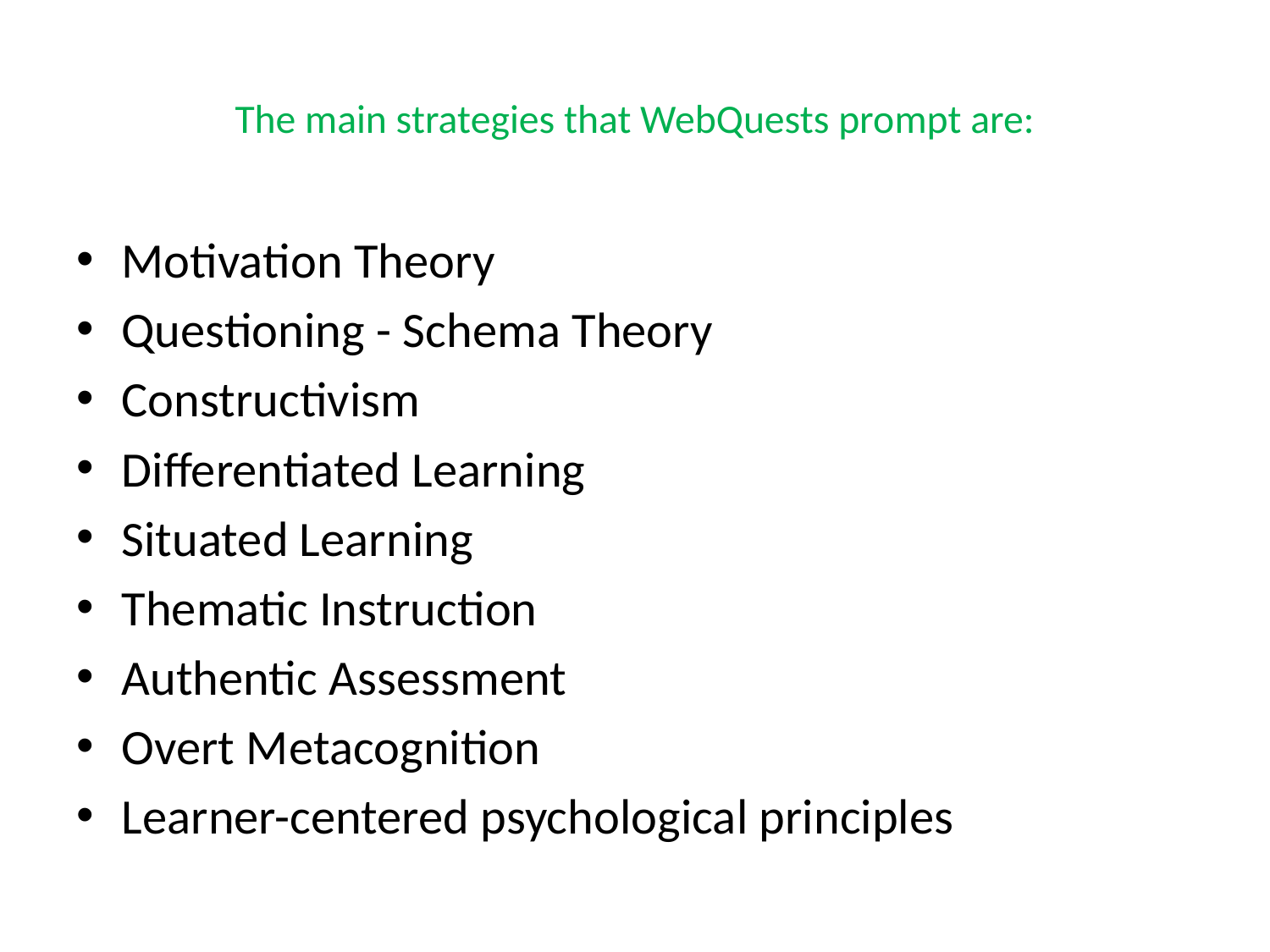

# The main strategies that WebQuests prompt are:
Motivation Theory
Questioning - Schema Theory
Constructivism
Differentiated Learning
Situated Learning
Thematic Instruction
Authentic Assessment
Overt Metacognition
Learner-centered psychological principles